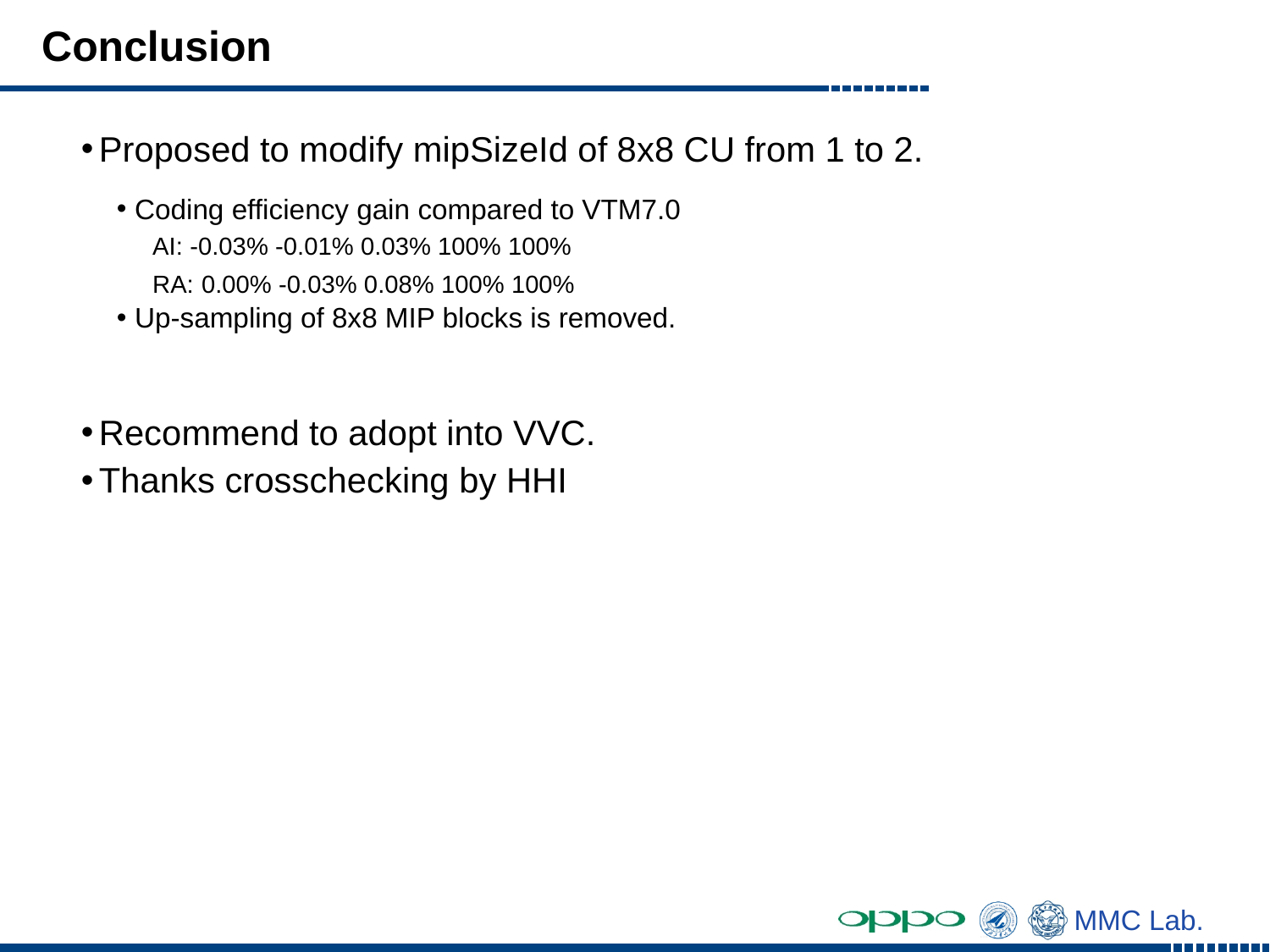

# Conclusion
Proposed to modify mipSizeId of 8x8 CU from 1 to 2.
Coding efficiency gain compared to VTM7.0
AI: -0.03% -0.01% 0.03% 100% 100%
RA: 0.00% -0.03% 0.08% 100% 100%
Up-sampling of 8x8 MIP blocks is removed.

Recommend to adopt into VVC.
Thanks crosschecking by HHI